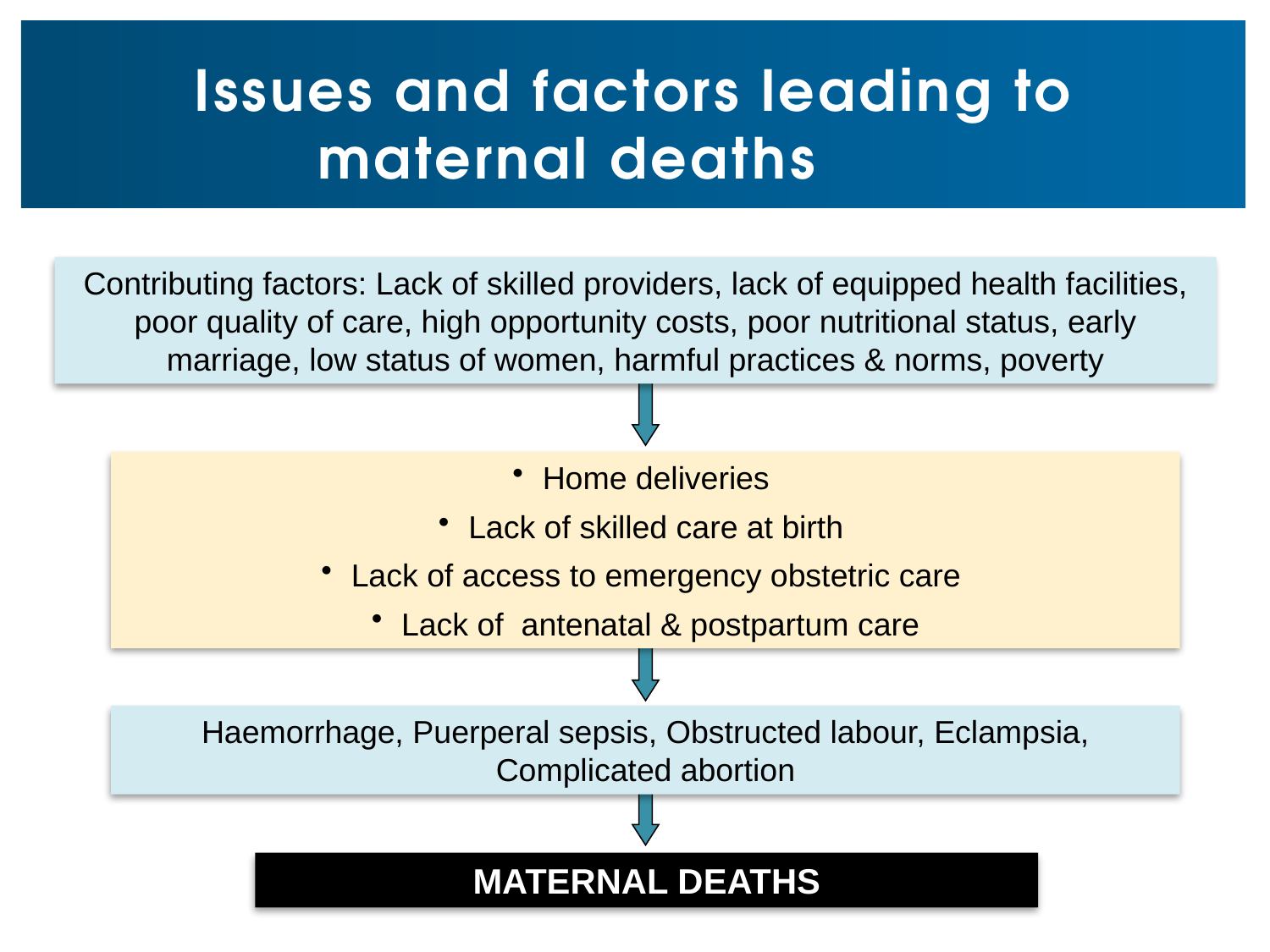

# Issues and factors leading to maternal deaths

Contributing factors: Lack of skilled providers, lack of equipped health facilities, poor quality of care, high opportunity costs, poor nutritional status, early marriage, low status of women, harmful practices & norms, poverty

Home deliveries
Lack of skilled care at birth
Lack of access to emergency obstetric care
Lack of  antenatal & postpartum care

Haemorrhage, Puerperal sepsis, Obstructed labour, Eclampsia, Complicated abortion

MATERNAL DEATHS